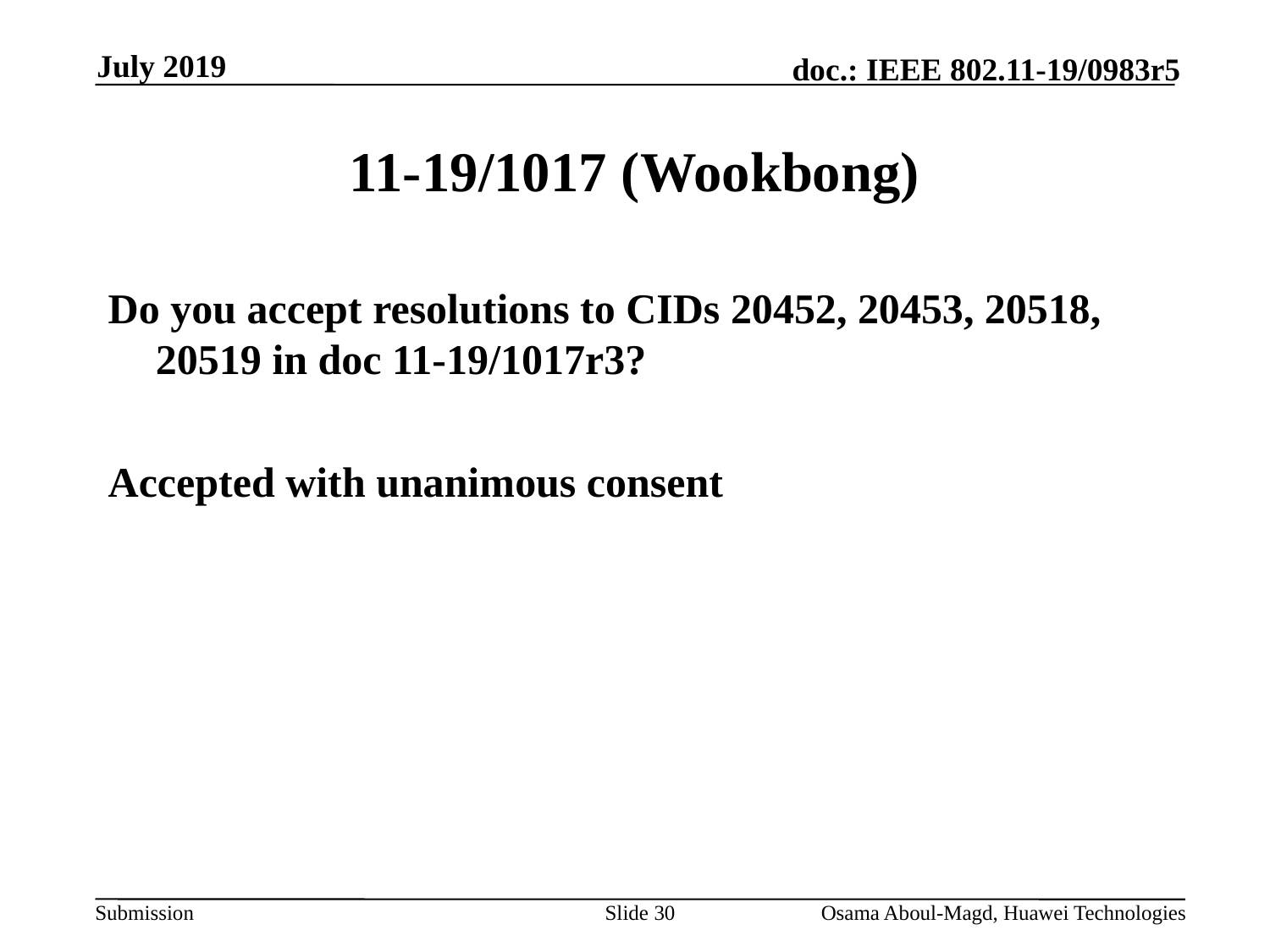

July 2019
# 11-19/1017 (Wookbong)
Do you accept resolutions to CIDs 20452, 20453, 20518, 20519 in doc 11-19/1017r3?

Accepted with unanimous consent

Slide 30
Osama Aboul-Magd, Huawei Technologies